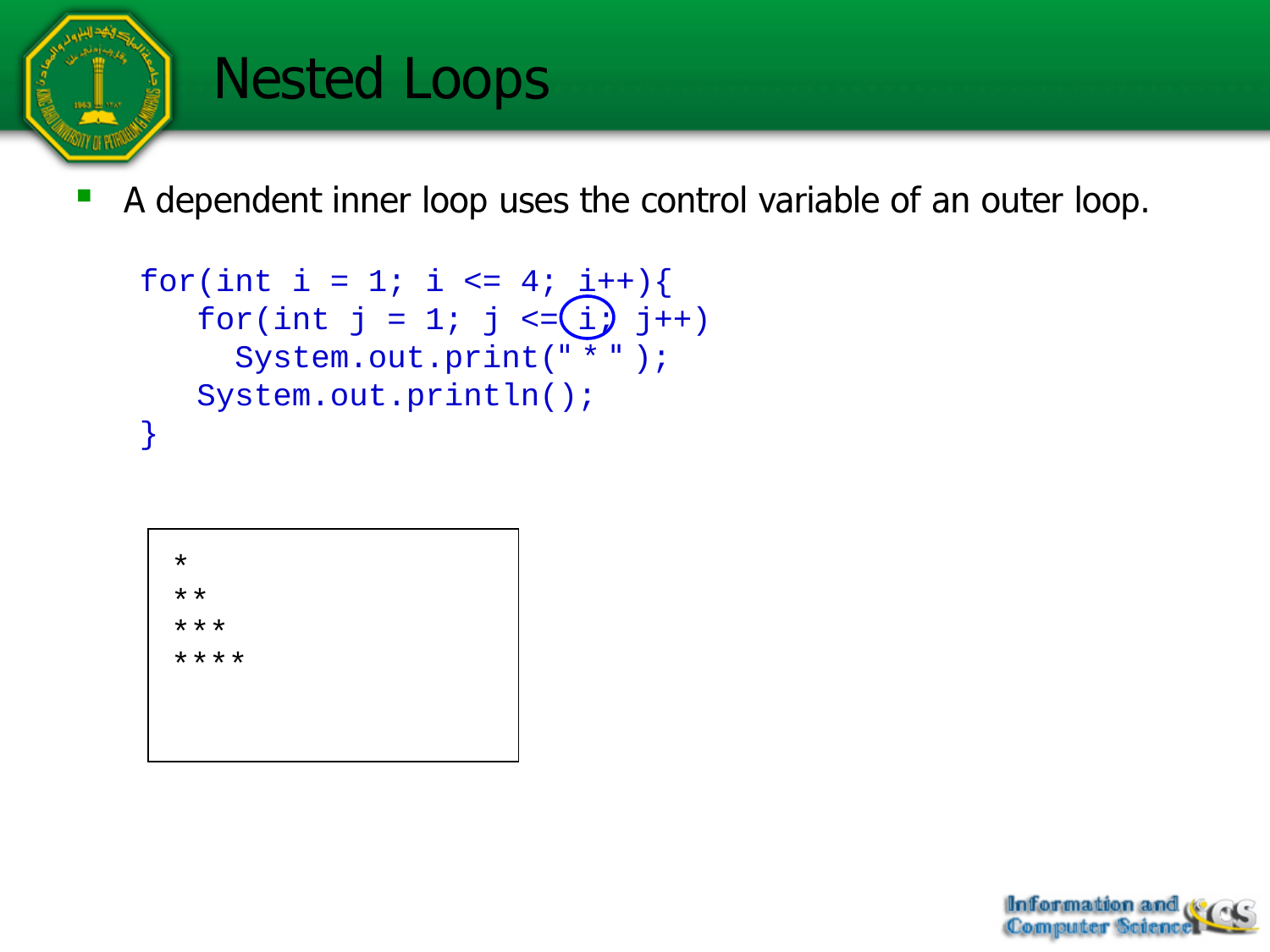

# Nested Loops
A dependent inner loop uses the control variable of an outer loop.
for(int i = 1; i <= 4; i++){
   for(int j = 1; j <= i; j++)
     System.out.print(" * " );
   System.out.println();
}

*
**
***
****